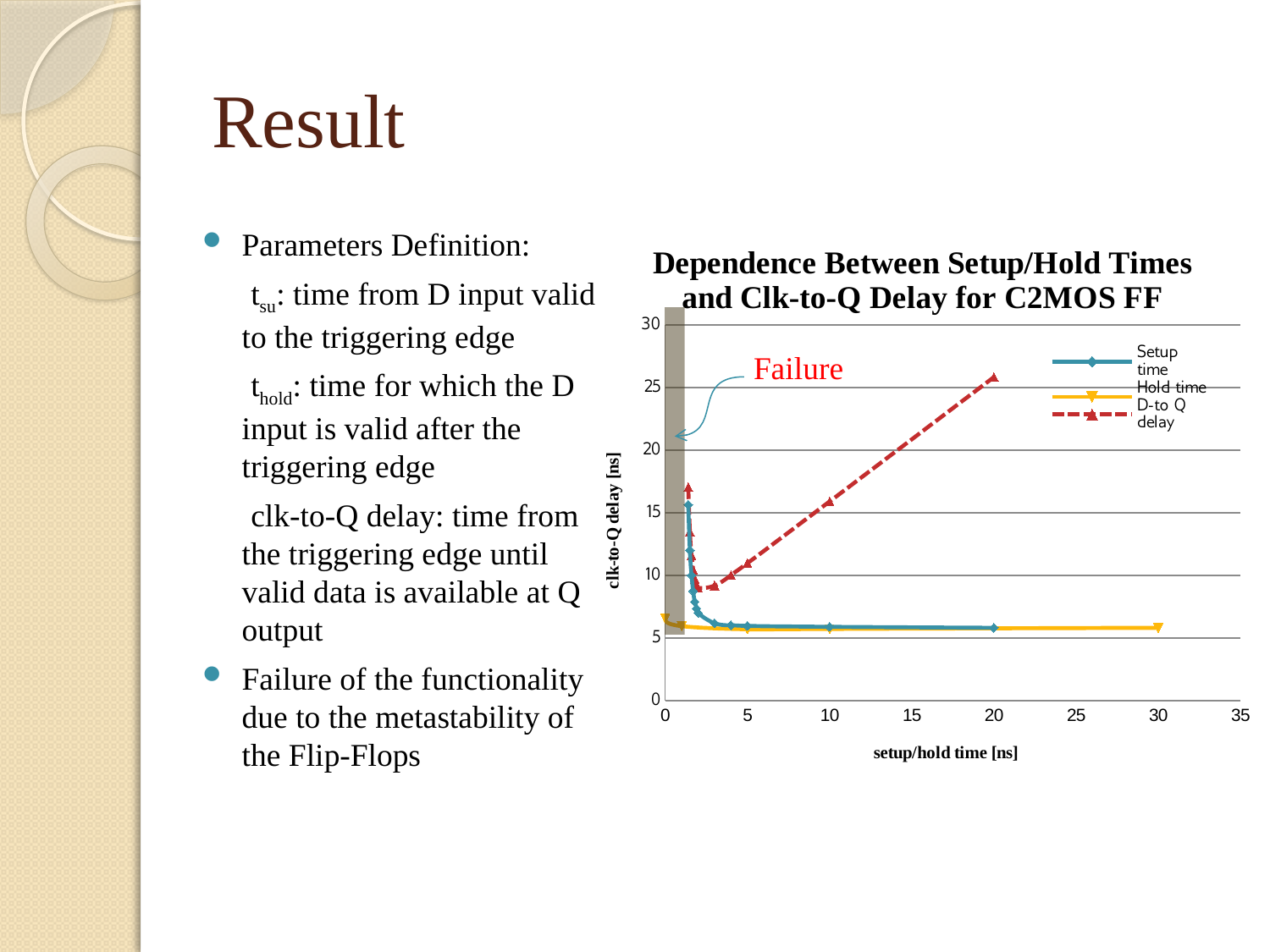

# Result

Parameters Definition:
      tsu: time from D input valid to the triggering edge
      thold: time for which the D input is valid after the triggering edge
      clk-to-Q delay: time from the triggering edge until valid data is available at Q output
Failure of the functionality due to the metastability of the Flip-Flops

### Chart: Dependence Between Setup/Hold Times and Clk-to-Q Delay for C2MOS FF

| Category |  |  |  |
|---|---|---|---|
Failure